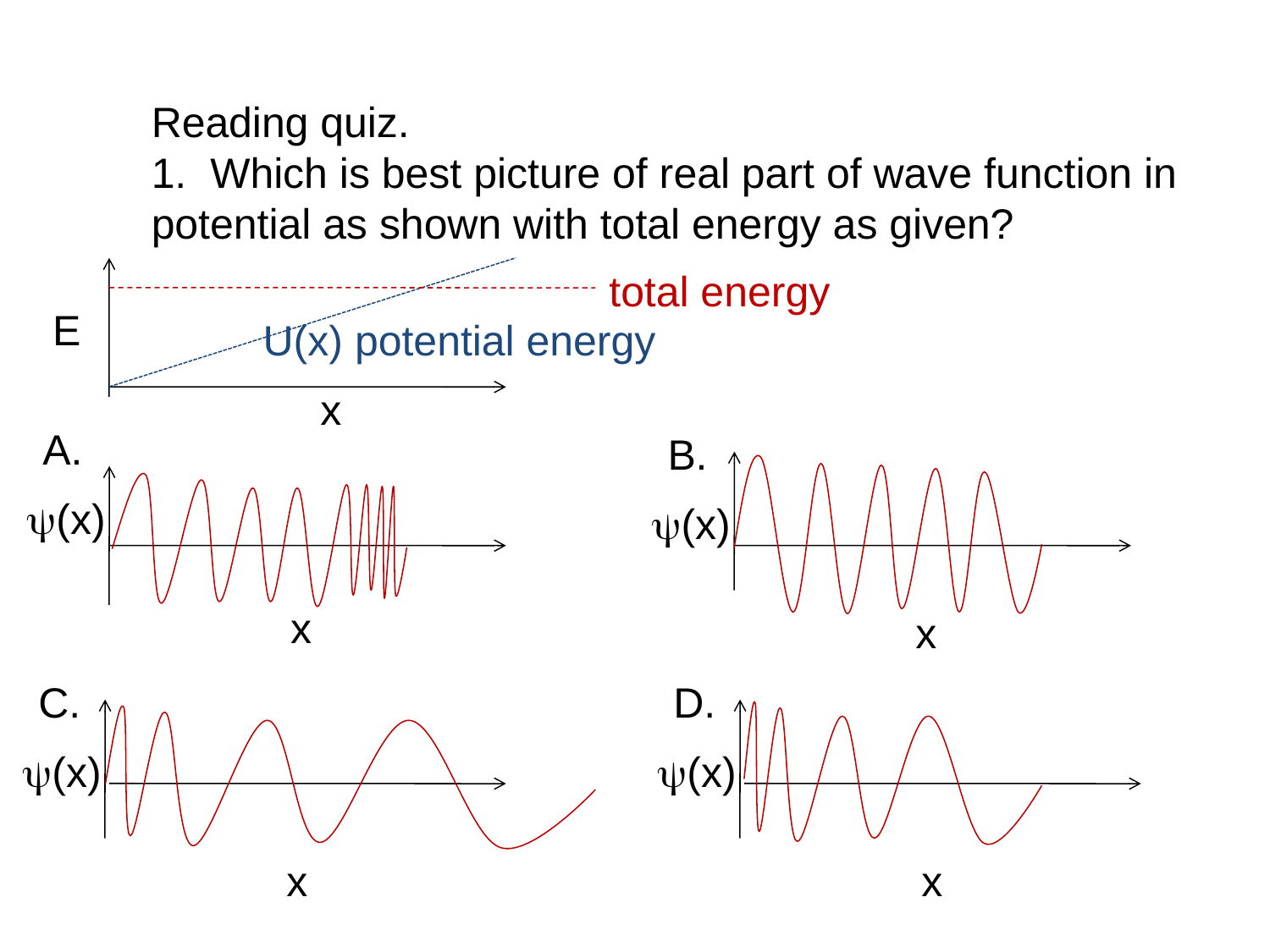

Reading quiz.
1.  Which is best picture of real part of wave function in potential as shown with total energy as given?
total energy
E
U(x) potential energy
x
A.
B.

ψ(x)
ψ(x)
x
x
C.
D.

ψ(x)
ψ(x)
x
x